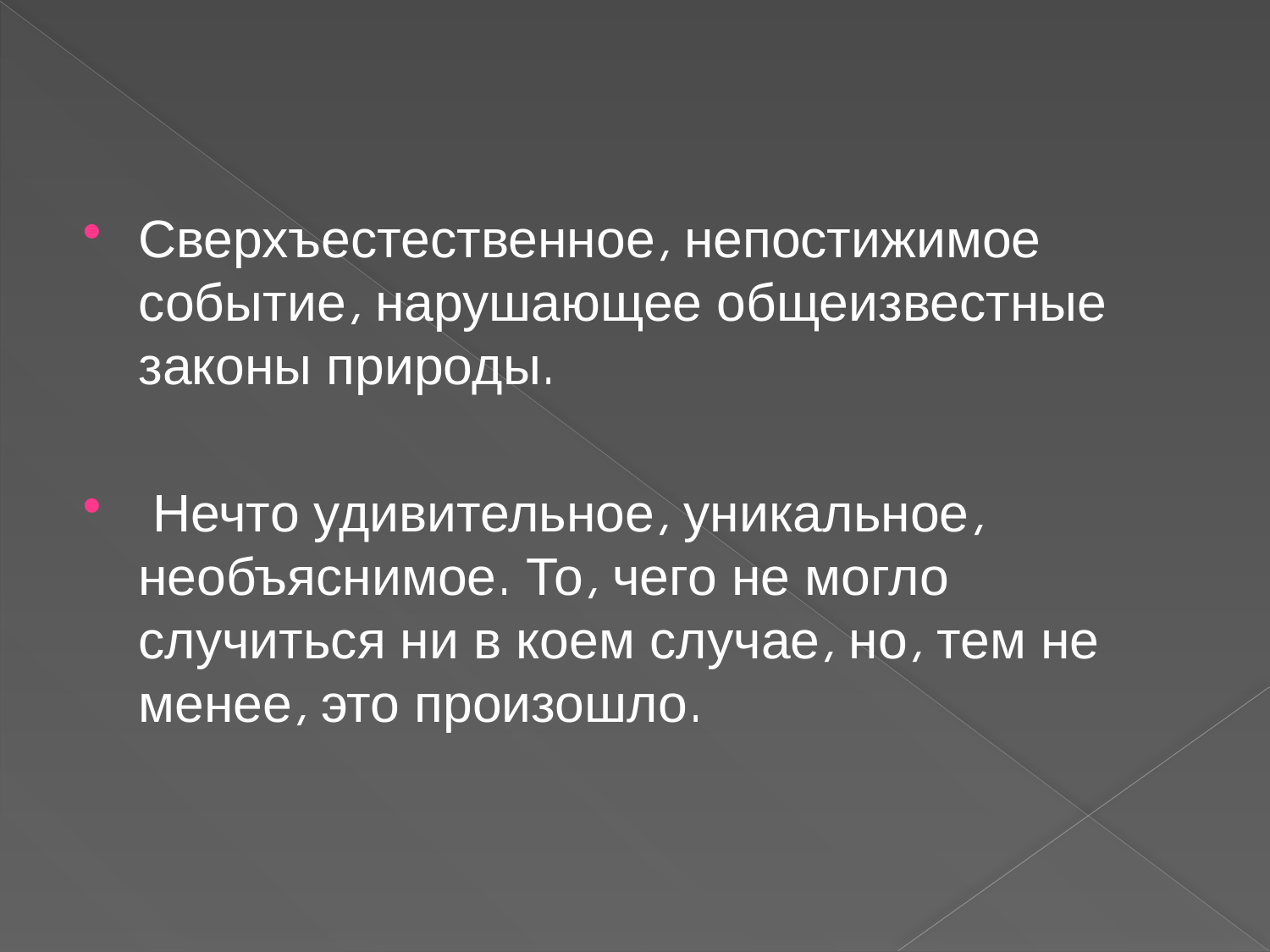

#
Сверхъестественное, непостижимое событие, нарушающее общеизвестные законы природы.

 Нечто удивительное, уникальное, необъяснимое. То, чего не могло случиться ни в коем случае, но, тем не менее, это произошло.